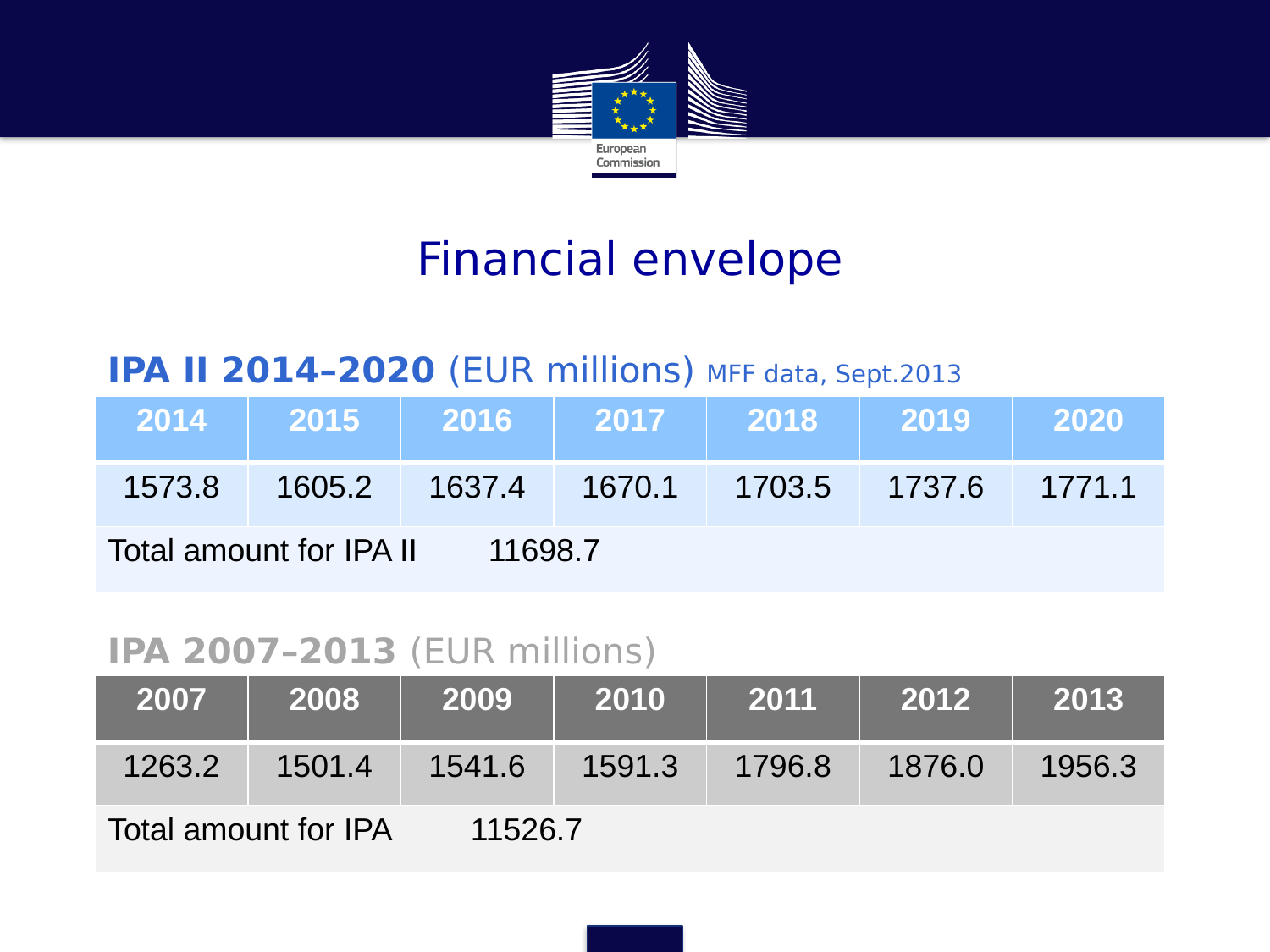

Financial envelope

IPA II 2014–2020 (EUR millions) MFF data, Sept.2013

IPA 2007–2013 (EUR millions)

| 2014 | 2015 | 2016 | 2017 | 2018 | 2019 | 2020 |
| --- | --- | --- | --- | --- | --- | --- |
| 1573.8 | 1605.2 | 1637.4 | 1670.1 | 1703.5 | 1737.6 | 1771.1 |
| Total amount for IPA II 11698.7 |  |  |  |  |  |  |
| 2007 | 2008 | 2009 | 2010 | 2011 | 2012 | 2013 |
| --- | --- | --- | --- | --- | --- | --- |
| 1263.2 | 1501.4 | 1541.6 | 1591.3 | 1796.8 | 1876.0 | 1956.3 |
| Total amount for IPA 11526.7 |  |  |  |  |  |  |